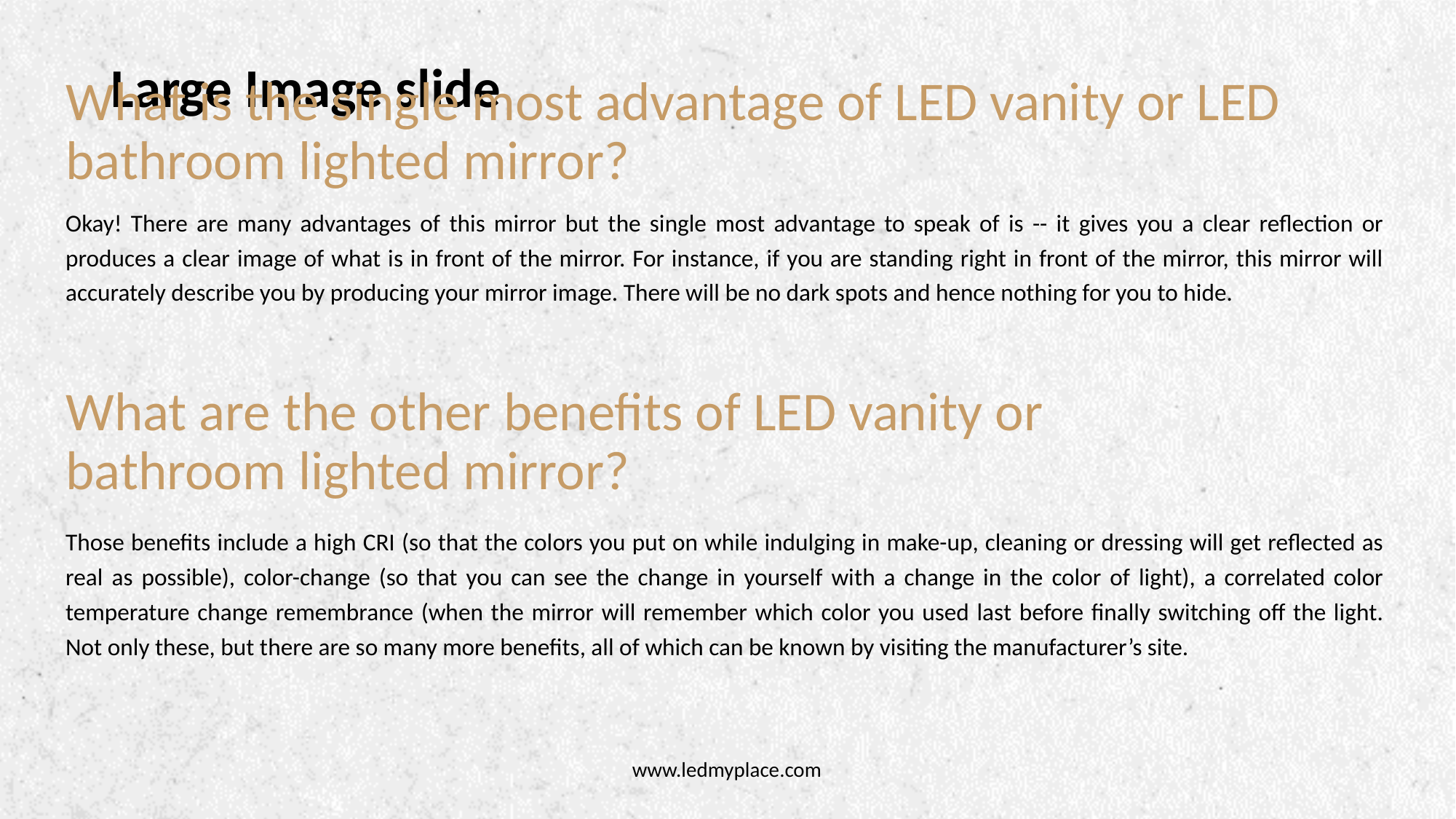

# Large Image slide
What is the single most advantage of LED vanity or LED bathroom lighted mirror?
Okay! There are many advantages of this mirror but the single most advantage to speak of is -- it gives you a clear reflection or produces a clear image of what is in front of the mirror. For instance, if you are standing right in front of the mirror, this mirror will accurately describe you by producing your mirror image. There will be no dark spots and hence nothing for you to hide.
What are the other benefits of LED vanity or
bathroom lighted mirror?
Those benefits include a high CRI (so that the colors you put on while indulging in make-up, cleaning or dressing will get reflected as real as possible), color-change (so that you can see the change in yourself with a change in the color of light), a correlated color temperature change remembrance (when the mirror will remember which color you used last before finally switching off the light. Not only these, but there are so many more benefits, all of which can be known by visiting the manufacturer’s site.
www.ledmyplace.com